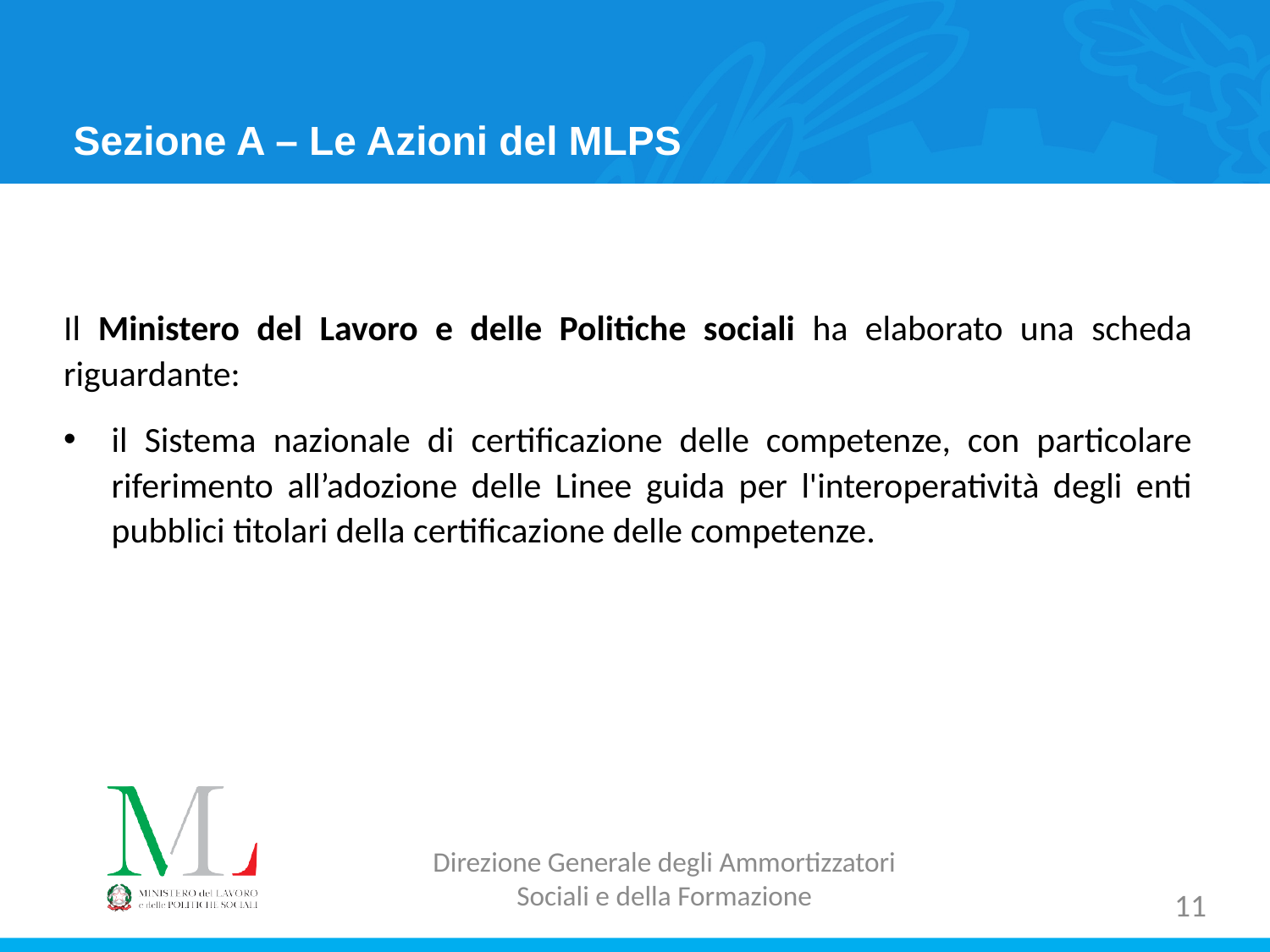

# Sezione A – Le Azioni del MLPS
Il Ministero del Lavoro e delle Politiche sociali ha elaborato una scheda riguardante:
il Sistema nazionale di certificazione delle competenze, con particolare riferimento all’adozione delle Linee guida per l'interoperatività degli enti pubblici titolari della certificazione delle competenze.

Direzione Generale degli Ammortizzatori Sociali e della Formazione
11